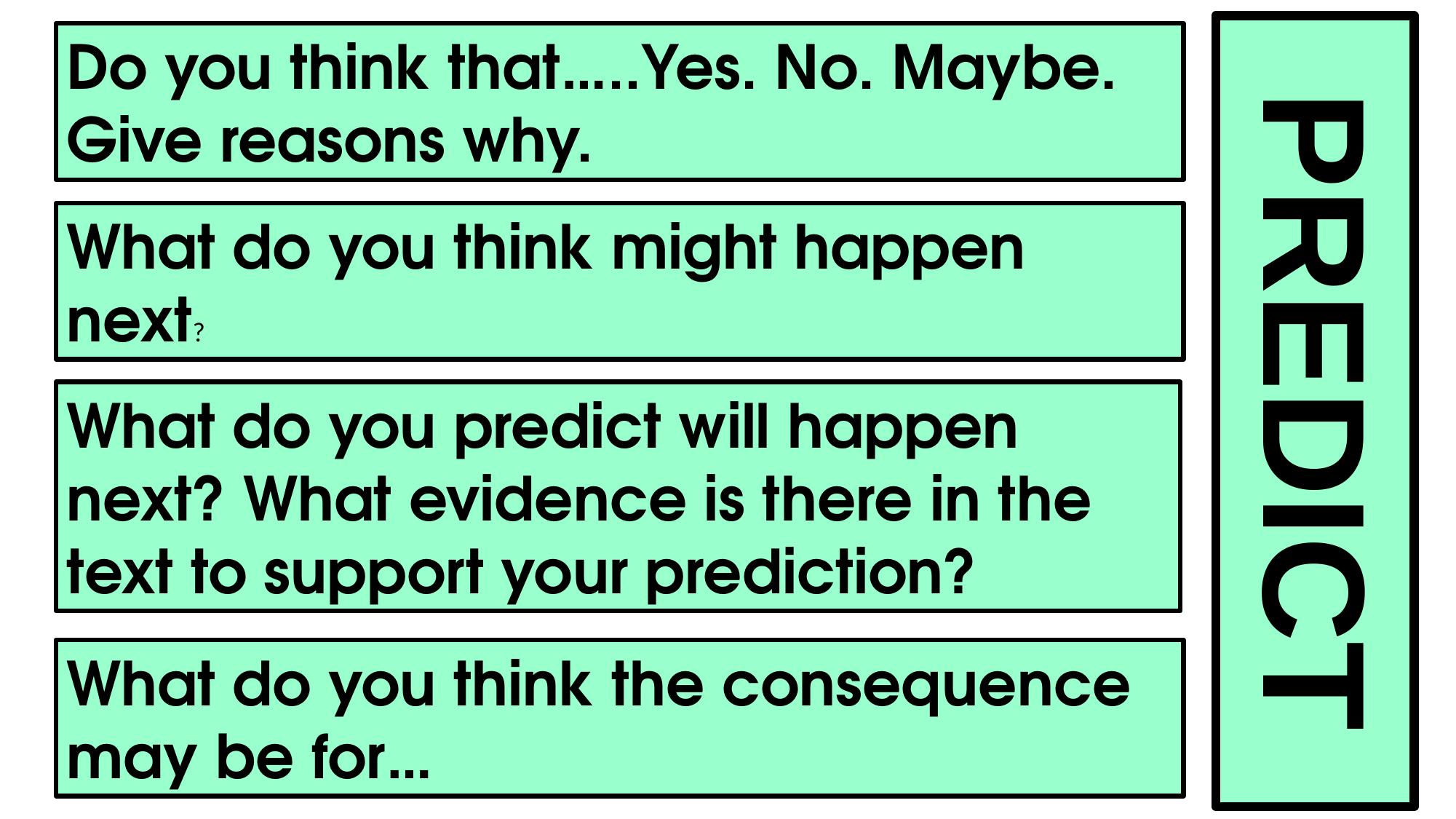

PREDICT
Do you think that…..Yes. No. Maybe. Give reasons why.
What do you think might happen next?
What do you predict will happen next? What evidence is there in the text to support your prediction?
What do you think the consequence may be for…